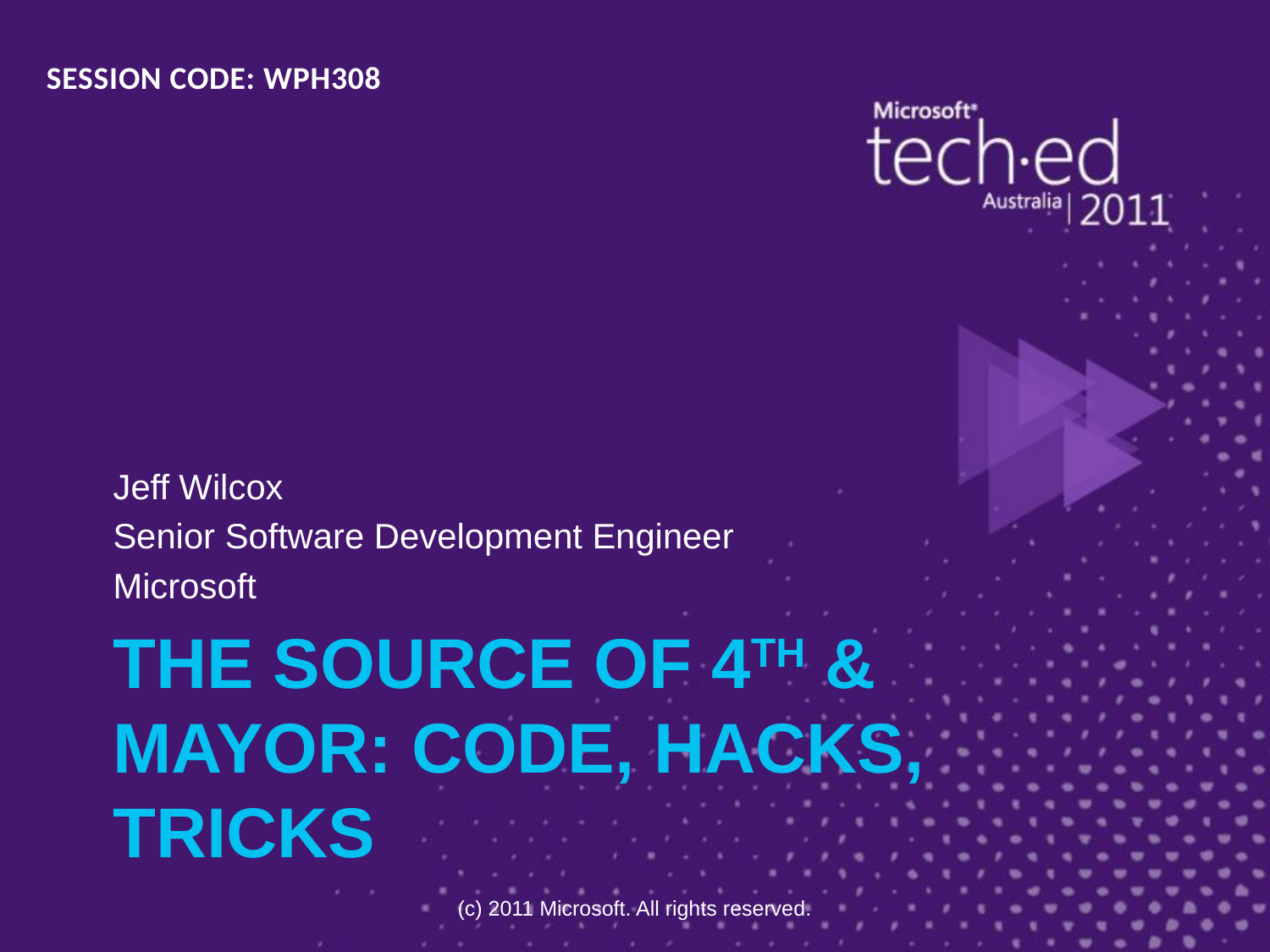

SESSION CODE: WPH308
Jeff Wilcox
Senior Software Development Engineer
Microsoft
# The source of 4th & Mayor: code, hacks, tricks
(c) 2011 Microsoft. All rights reserved.